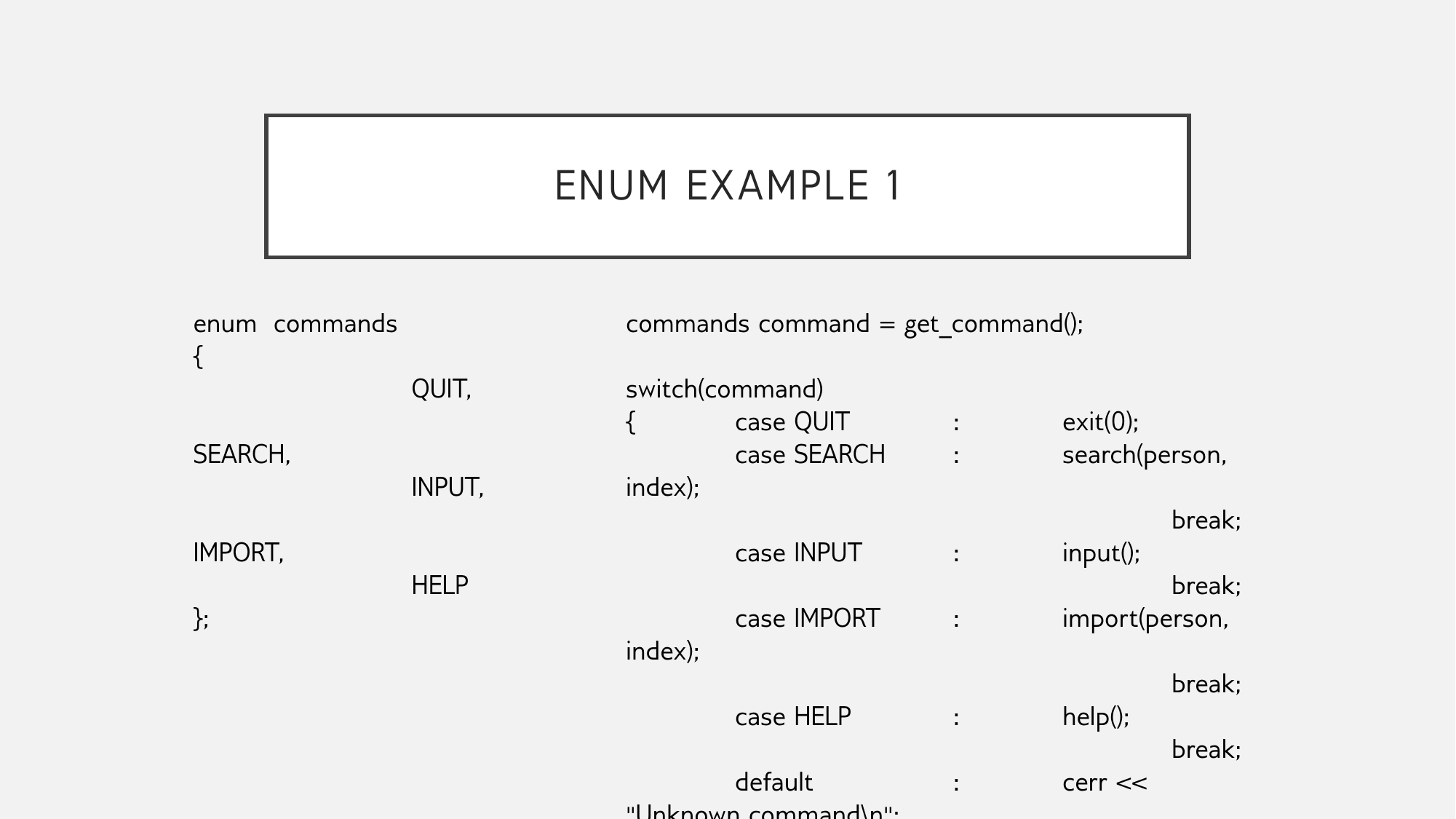

# Enum Example 1
enum  commands
{
		QUIT,
		SEARCH,
		INPUT,
		IMPORT,
		HELP
};
commands command = get_command();

switch(command)
{	case QUIT	:	exit(0);
	case SEARCH	:	search(person, index);
					break;
	case INPUT	:	input();
					break;
	case IMPORT	:	import(person, index);
					break;
	case HELP  	:	help();
					break;
	default		:	cerr << "Unknown command\n";
					break;
}